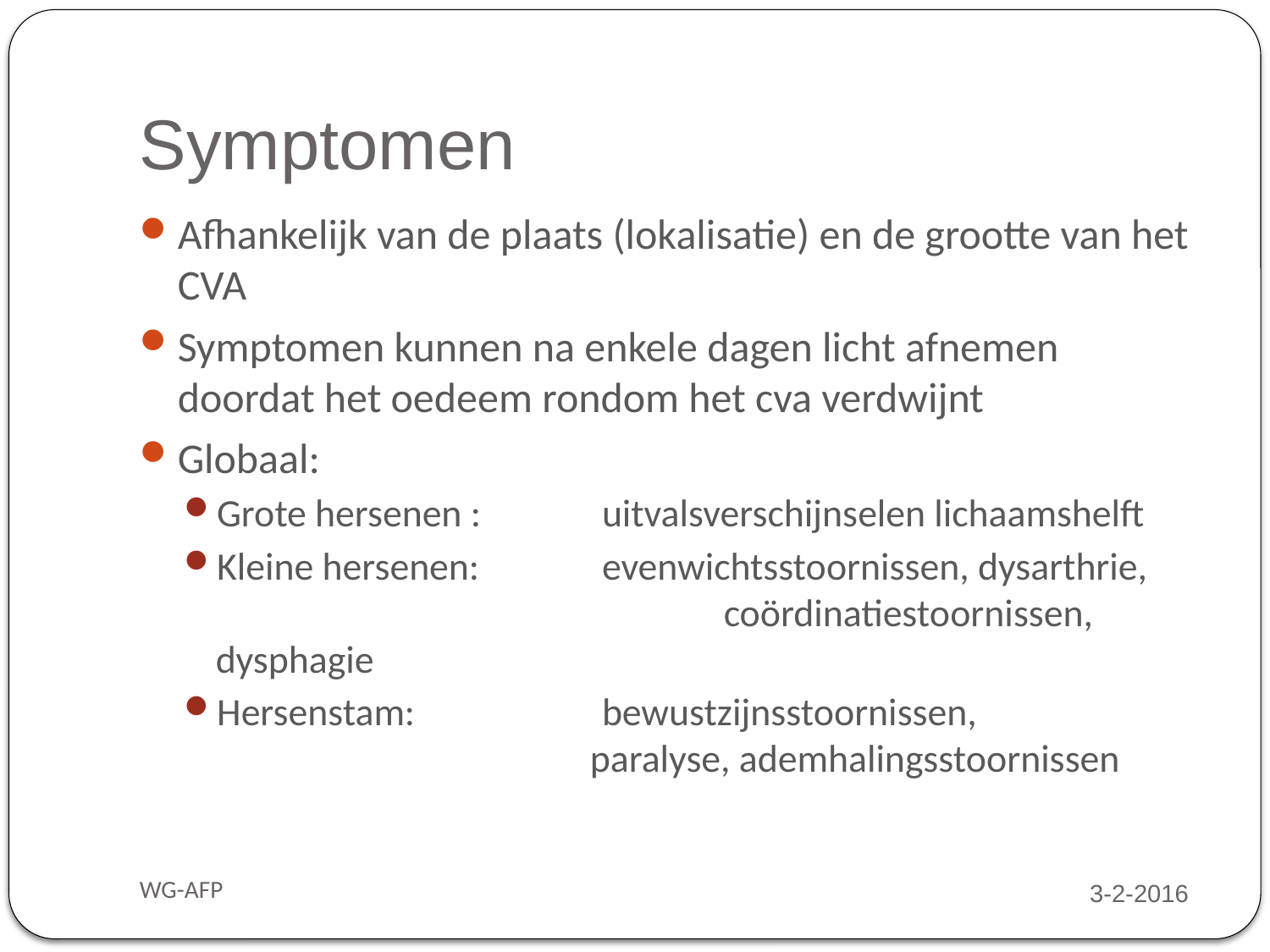

# Symptomen
Afhankelijk van de plaats (lokalisatie) en de grootte van het CVA
Symptomen kunnen na enkele dagen licht afnemen doordat het oedeem rondom het cva verdwijnt
Globaal:
Grote hersenen : 	uitvalsverschijnselen lichaamshelft
Kleine hersenen: 	evenwichtsstoornissen, dysarthrie, 		coördinatiestoornissen, dysphagie
Hersenstam: 		bewustzijnsstoornissen, 		paralyse, ademhalingsstoornissen
WG-AFP
3-2-2016